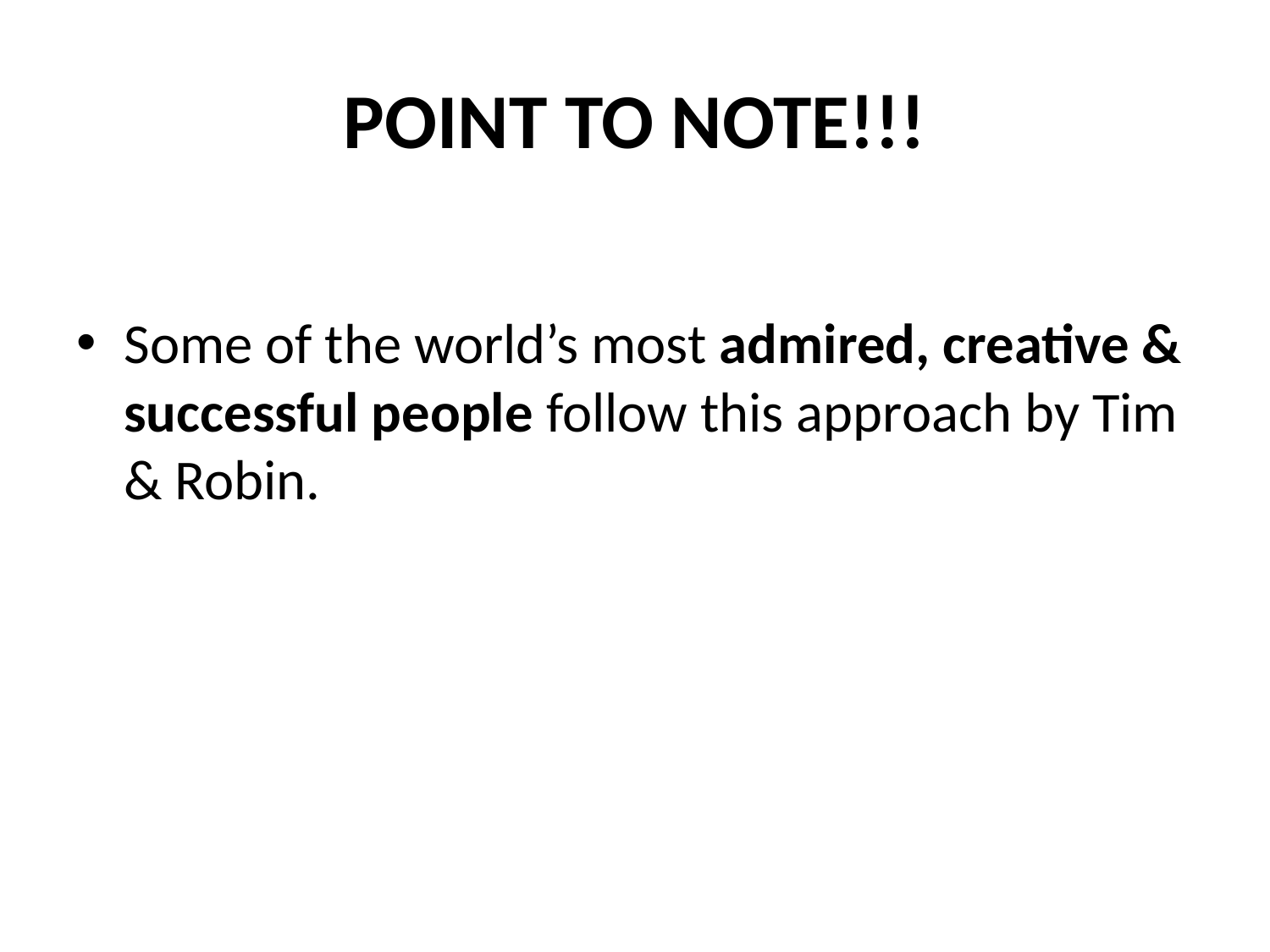

# POINT TO NOTE!!!

Some of the world’s most admired, creative & successful people follow this approach by Tim & Robin.